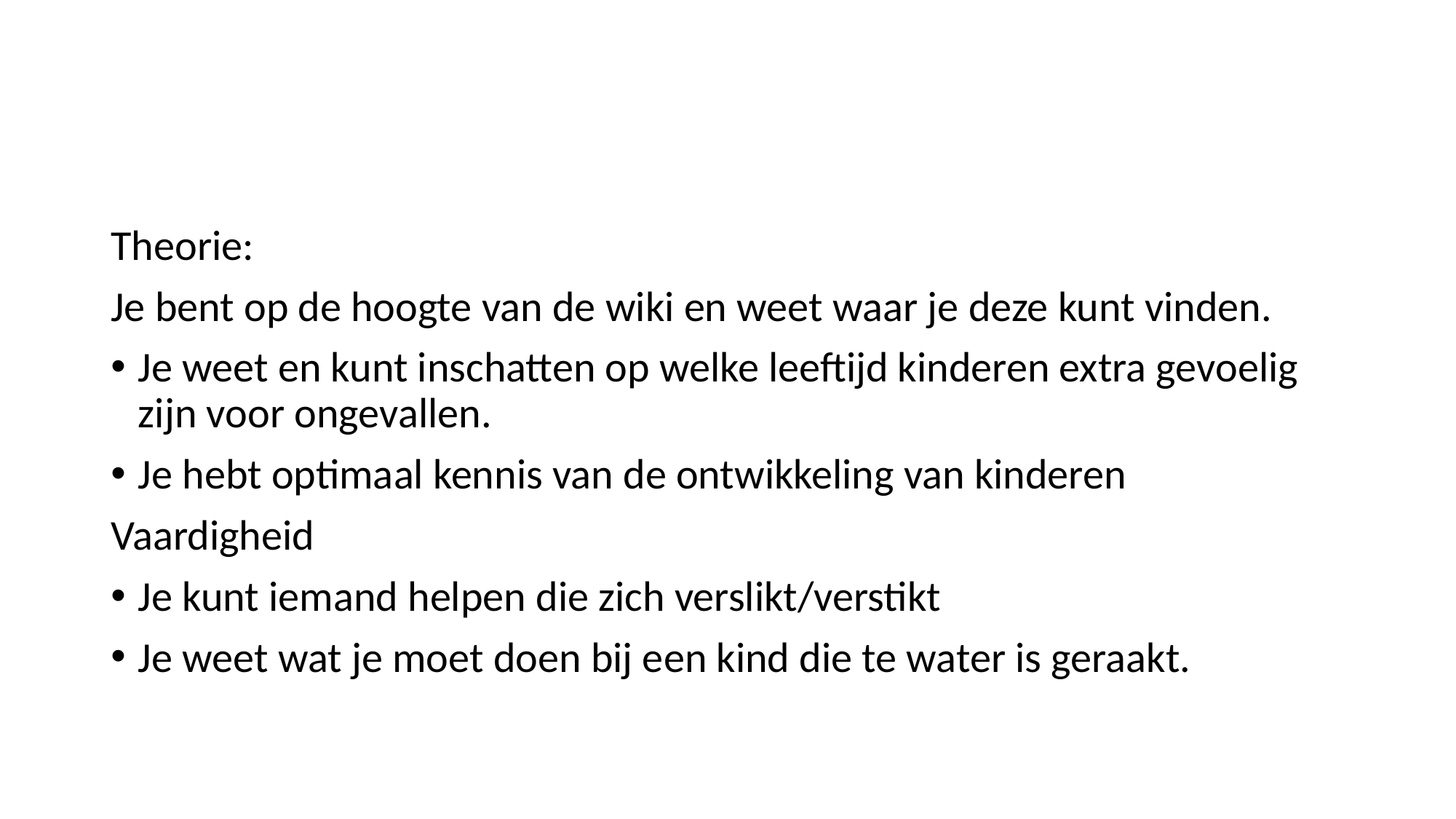

#
Theorie:
Je bent op de hoogte van de wiki en weet waar je deze kunt vinden.
Je weet en kunt inschatten op welke leeftijd kinderen extra gevoelig zijn voor ongevallen.
Je hebt optimaal kennis van de ontwikkeling van kinderen
Vaardigheid
Je kunt iemand helpen die zich verslikt/verstikt
Je weet wat je moet doen bij een kind die te water is geraakt.